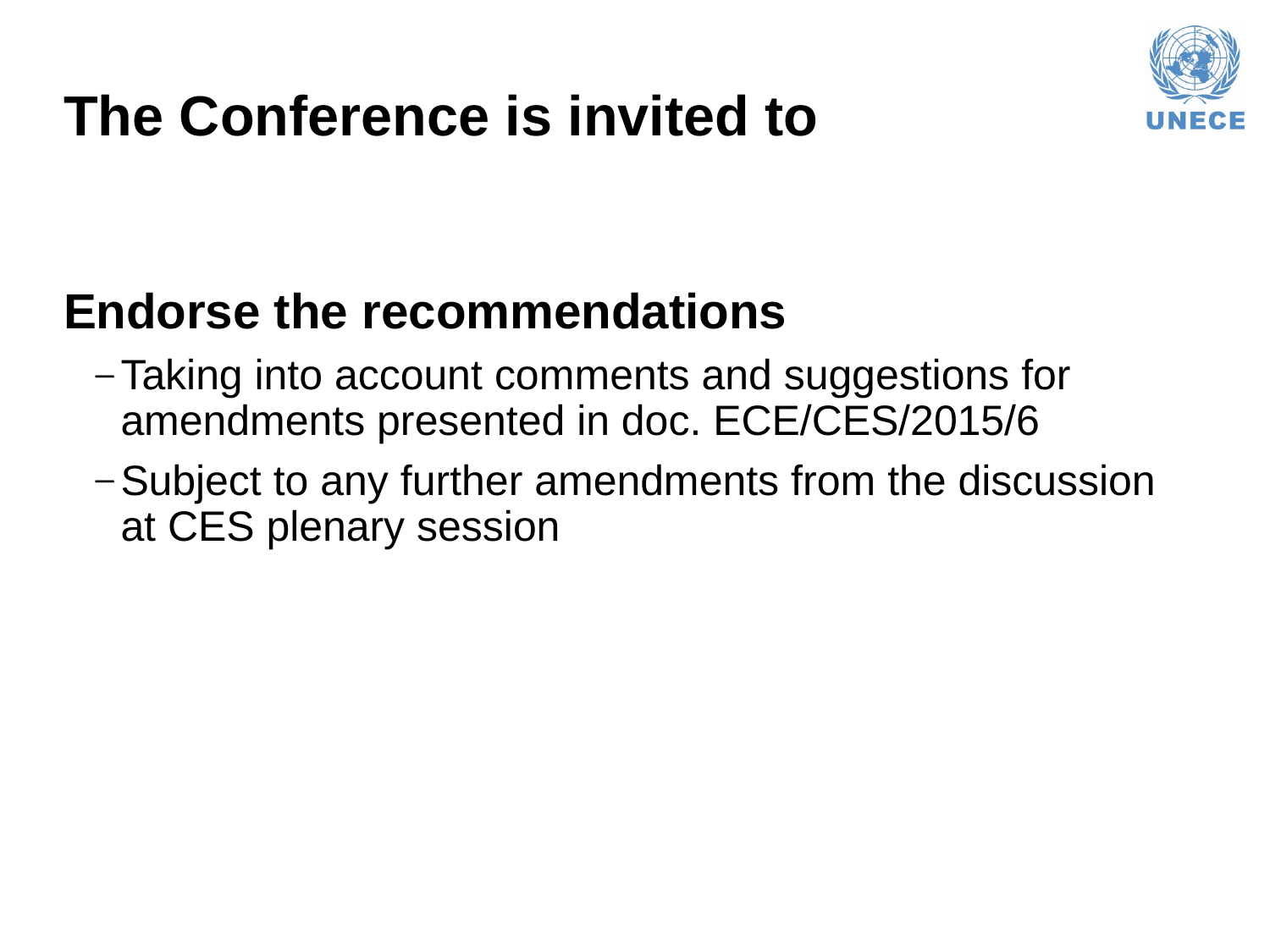

# The Conference is invited to

Endorse the recommendations
Taking into account comments and suggestions for amendments presented in doc. ECE/CES/2015/6
Subject to any further amendments from the discussion at CES plenary session